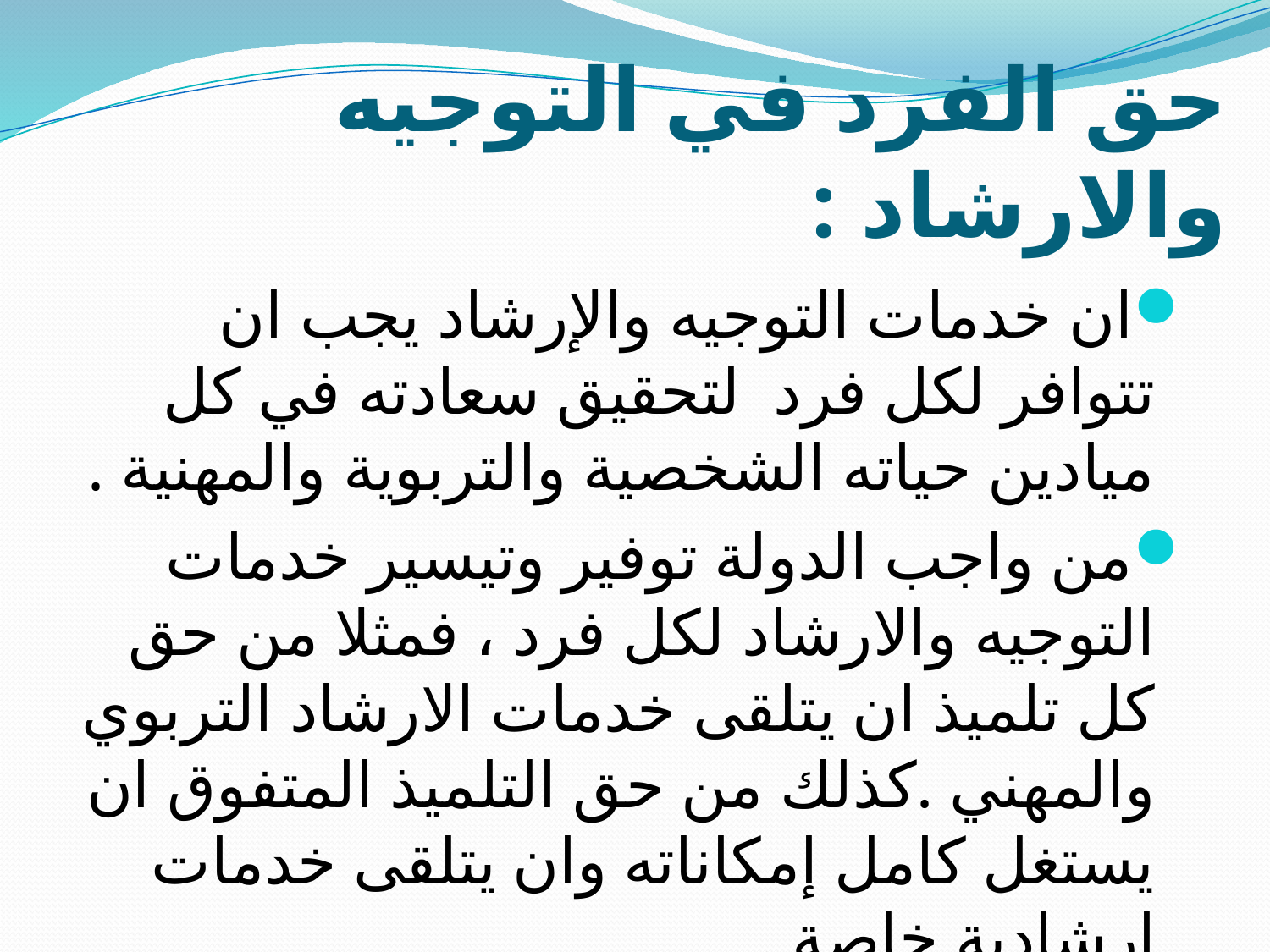

# حق الفرد في التوجيه والارشاد :
ان خدمات التوجيه والإرشاد يجب ان تتوافر لكل فرد  لتحقيق سعادته في كل ميادين حياته الشخصية والتربوية والمهنية .
من واجب الدولة توفير وتيسير خدمات التوجيه والارشاد لكل فرد ، فمثلا من حق كل تلميذ ان يتلقى خدمات الارشاد التربوي والمهني .كذلك من حق التلميذ المتفوق ان يستغل كامل إمكاناته وان يتلقى خدمات ارشادية خاصة .